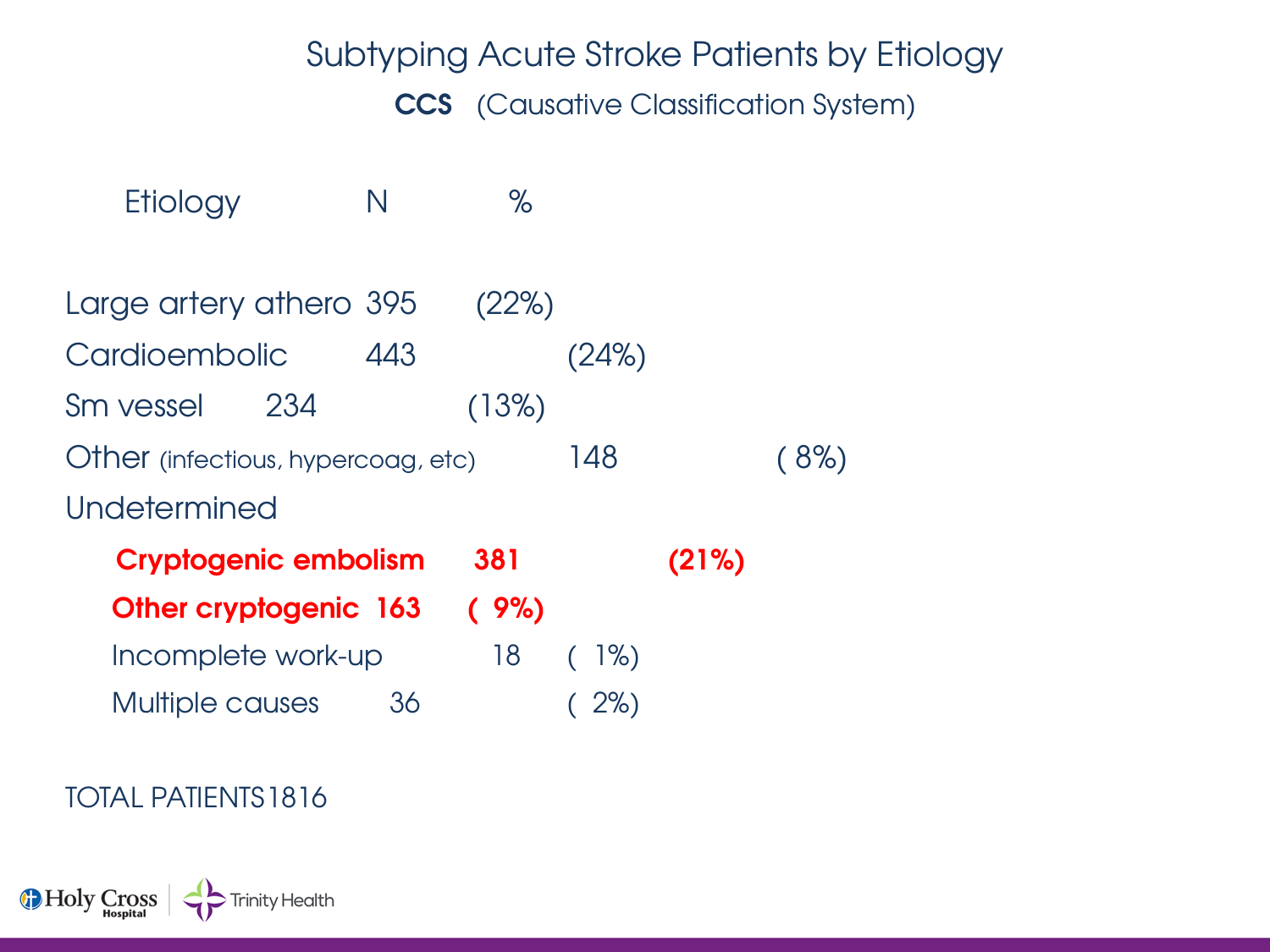

Subtyping Acute Stroke Patients by Etiology
CCS   (Causative Classification System)

       Etiology				  	N		     %

Large artery athero			395		 (22%)
Cardioembolic				443	 	(24%)
Sm vessel					234	 	(13%)
Other (infectious, hypercoag, etc)	148	 	 ( 8%)
Undetermined
      Cryptogenic embolism 		 381	 	(21%)
      Other cryptogenic			 163   	(  9%)
      Incomplete work-up		   18 	(  1%)
      Multiple causes			   36	 	(  2%)

TOTAL PATIENTS				1816